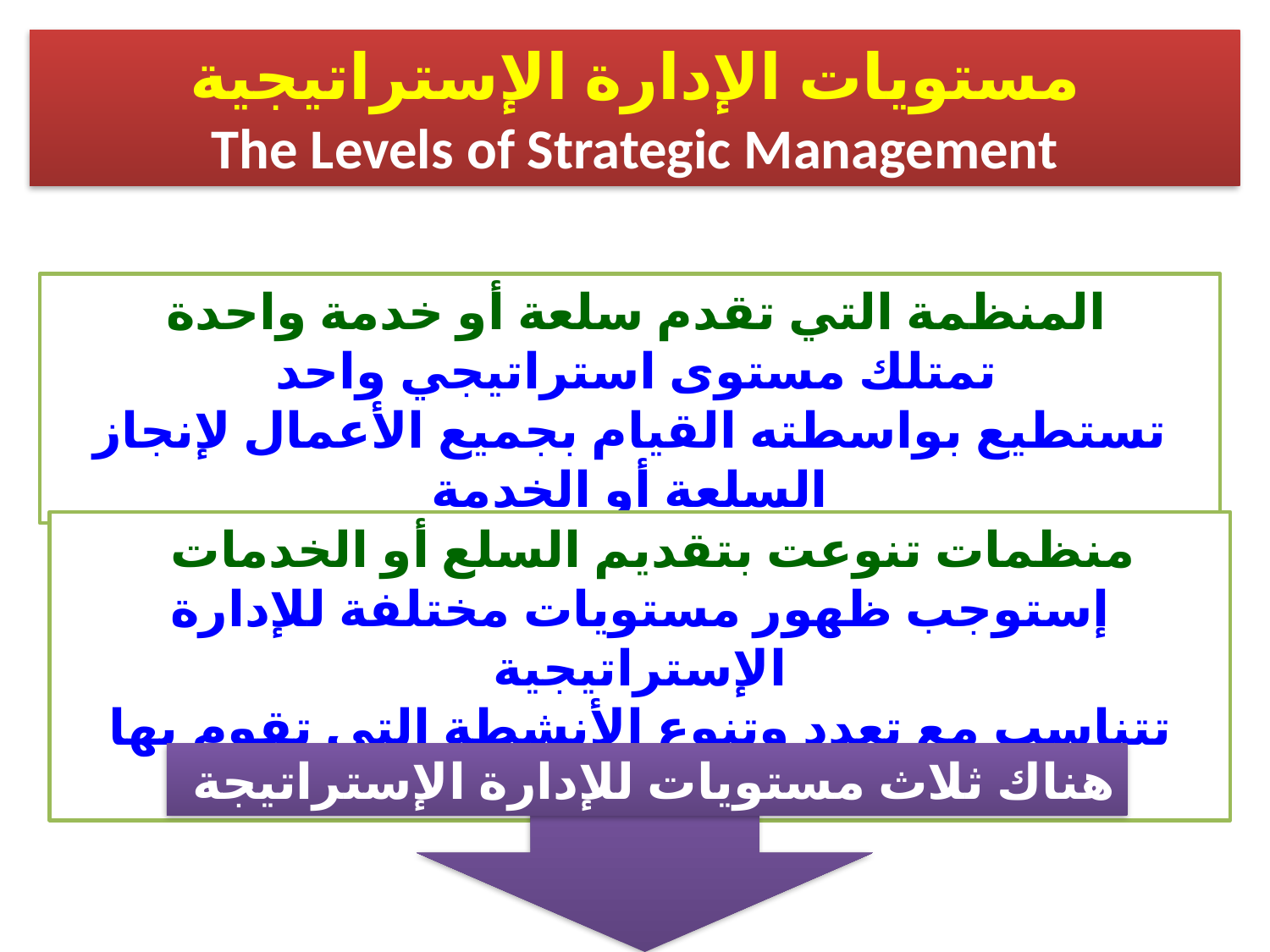

مستويات الإدارة الإستراتيجية
 The Levels of Strategic Management
المنظمة التي تقدم سلعة أو خدمة واحدة
تمتلك مستوى استراتيجي واحد
تستطيع بواسطته القيام بجميع الأعمال لإنجاز السلعة أو الخدمة
منظمات تنوعت بتقديم السلع أو الخدمات
إستوجب ظهور مستويات مختلفة للإدارة الإستراتيجية
تتناسب مع تعدد وتنوع الأنشطة التي تقوم بها المنظمة
هناك ثلاث مستويات للإدارة الإستراتيجة